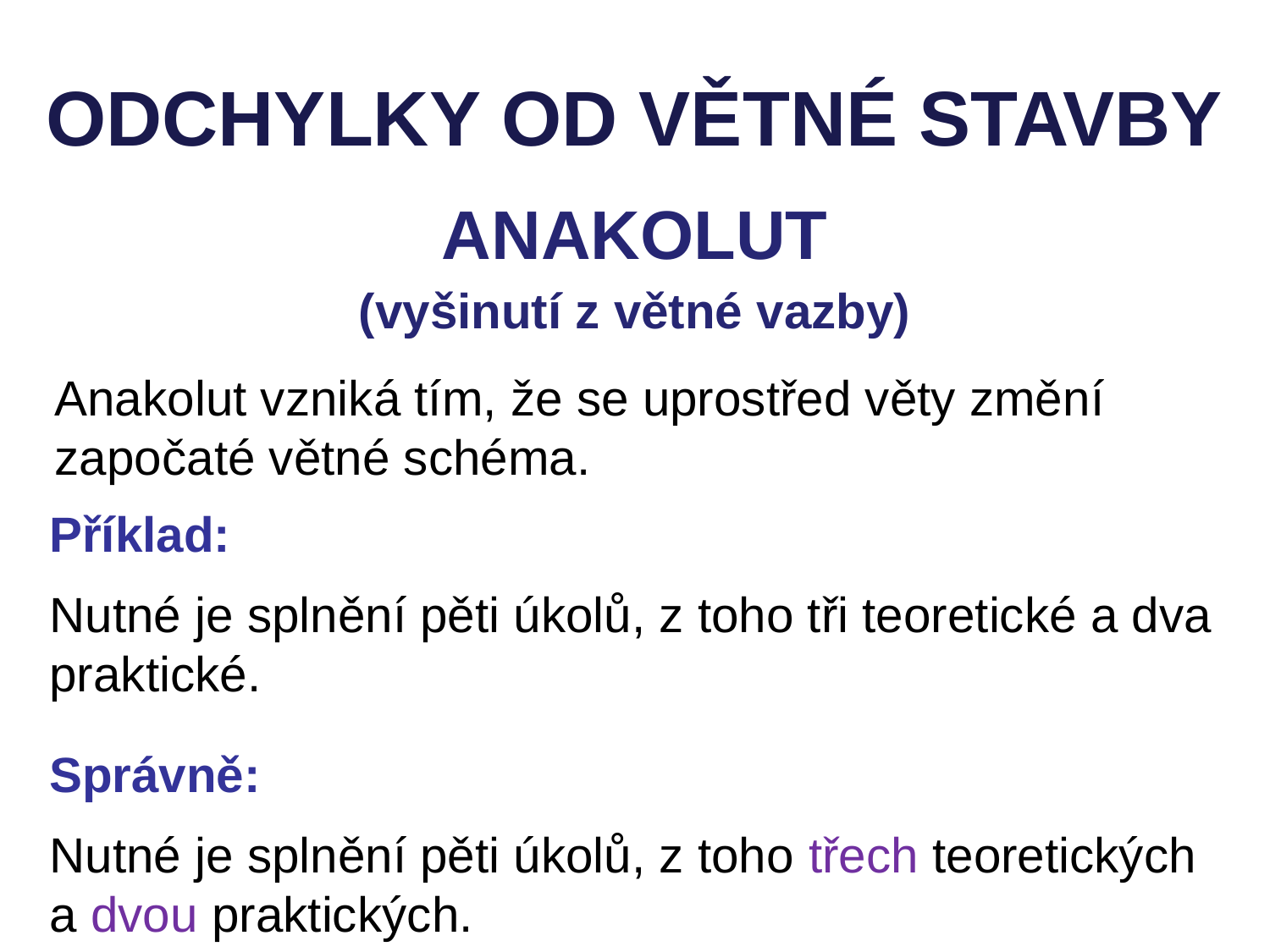

ODCHYLKY OD VĚTNÉ STAVBY
ANAKOLUT
(vyšinutí z větné vazby)
Anakolut vzniká tím, že se uprostřed věty změní započaté větné schéma.
Příklad:
Nutné je splnění pěti úkolů, z toho tři teoretické a dva praktické.
Správně:
Nutné je splnění pěti úkolů, z toho třech teoretických a dvou praktických.